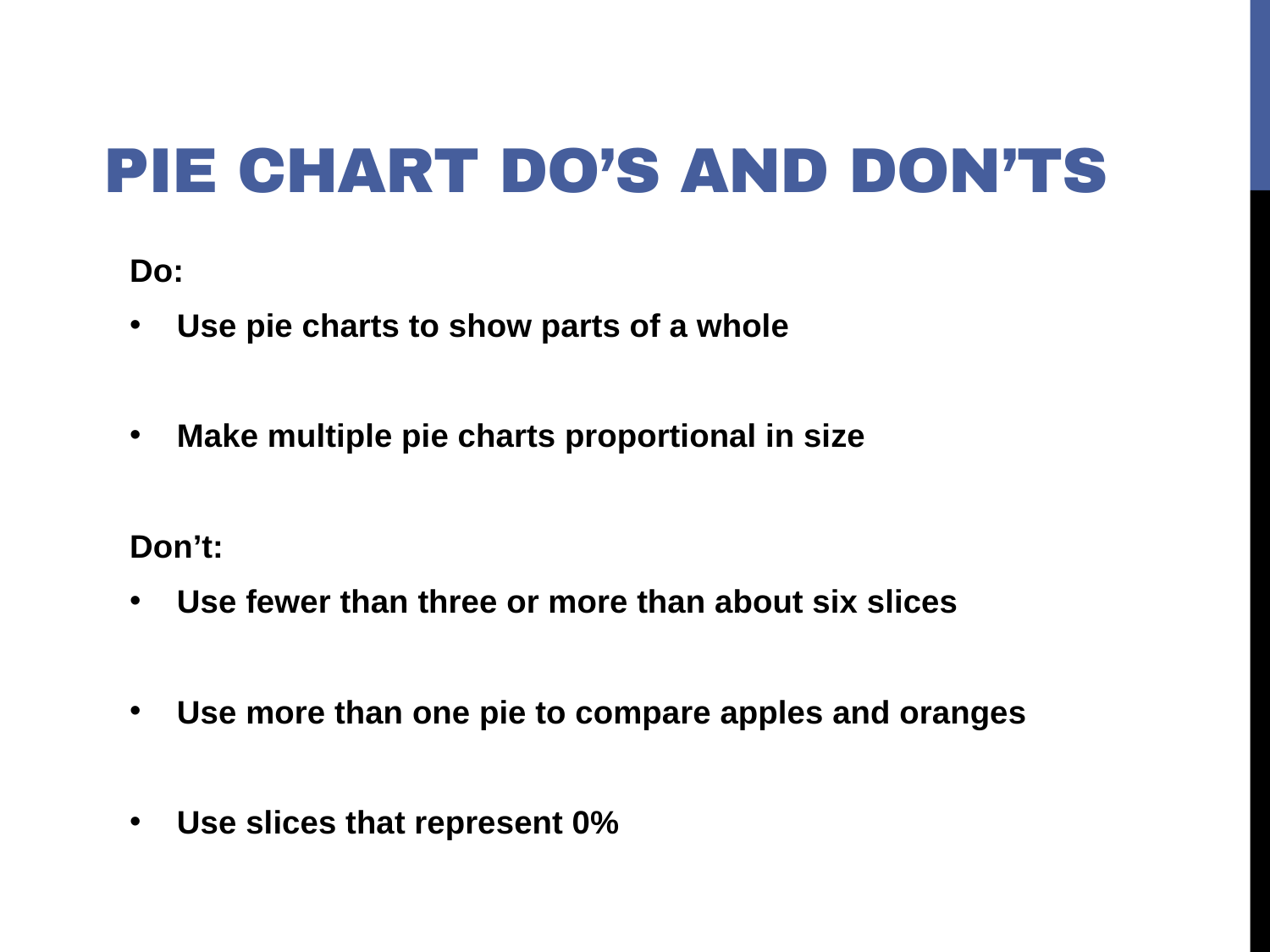

# PIe chart do’s and don’ts
Do:
Use pie charts to show parts of a whole

Make multiple pie charts proportional in size

Don’t:
Use fewer than three or more than about six slices

Use more than one pie to compare apples and oranges

Use slices that represent 0%